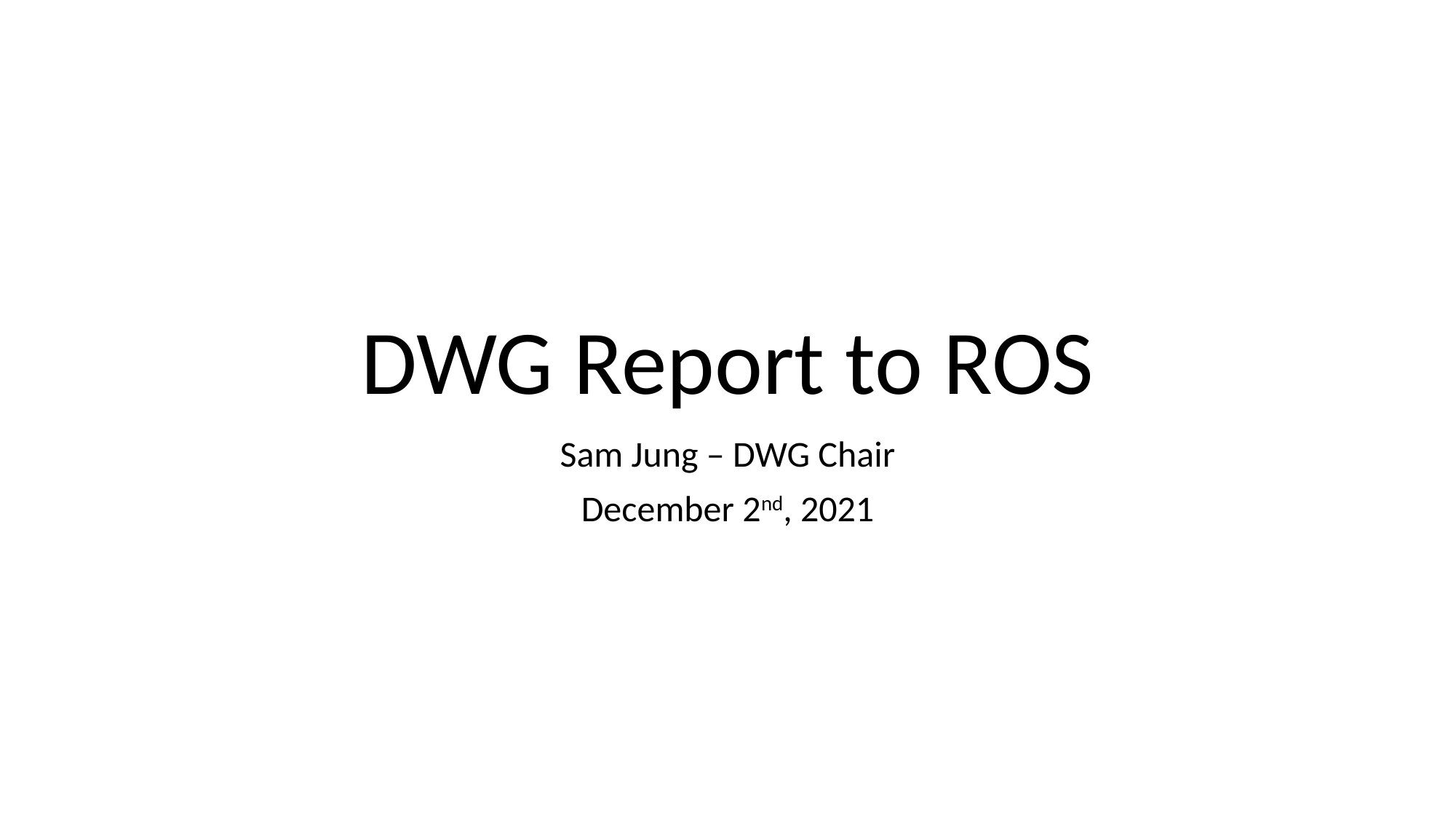

# DWG Report to ROS
Sam Jung – DWG Chair
December 2nd, 2021